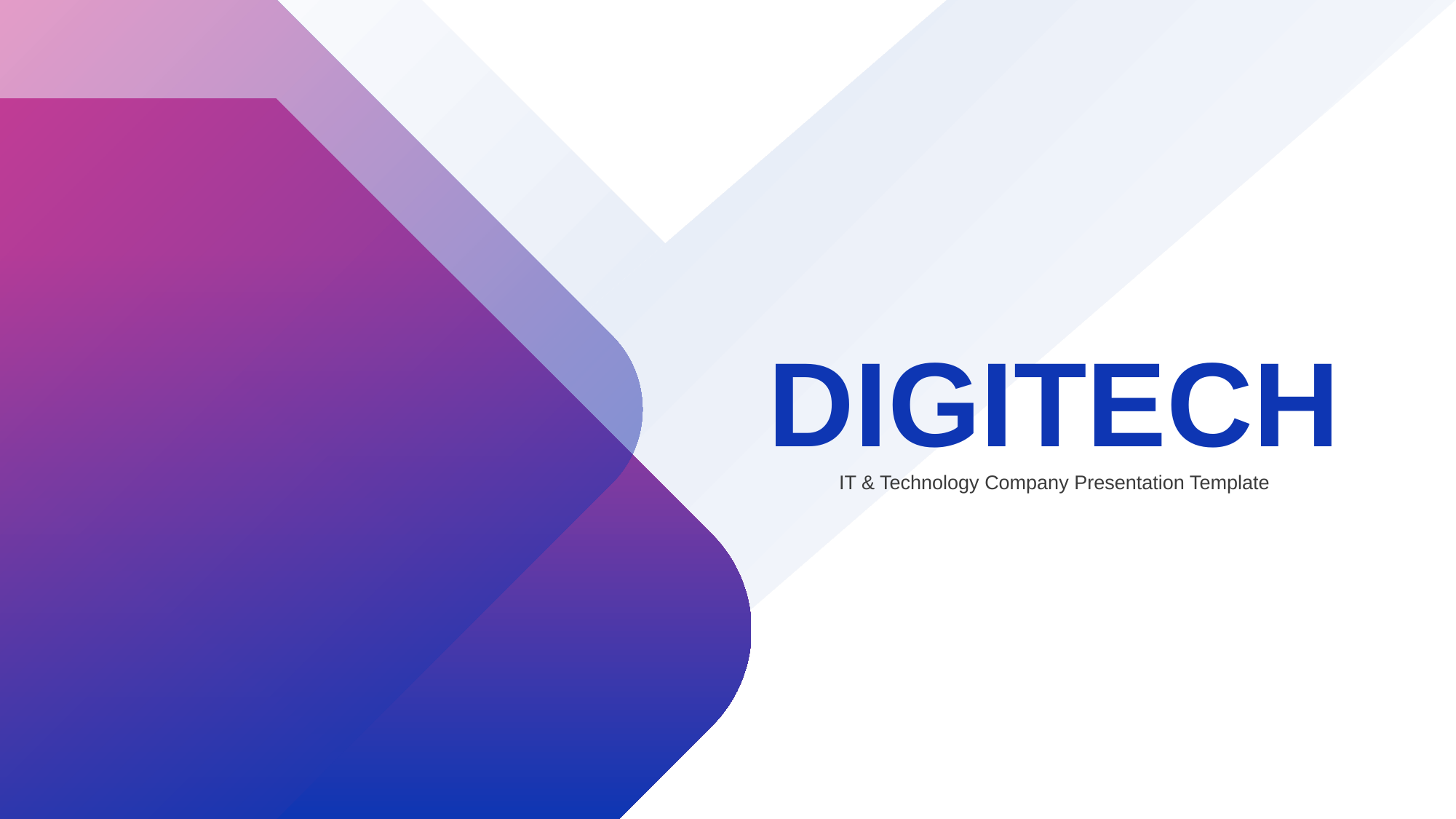

DIGITECH
IT & Technology Company Presentation Template